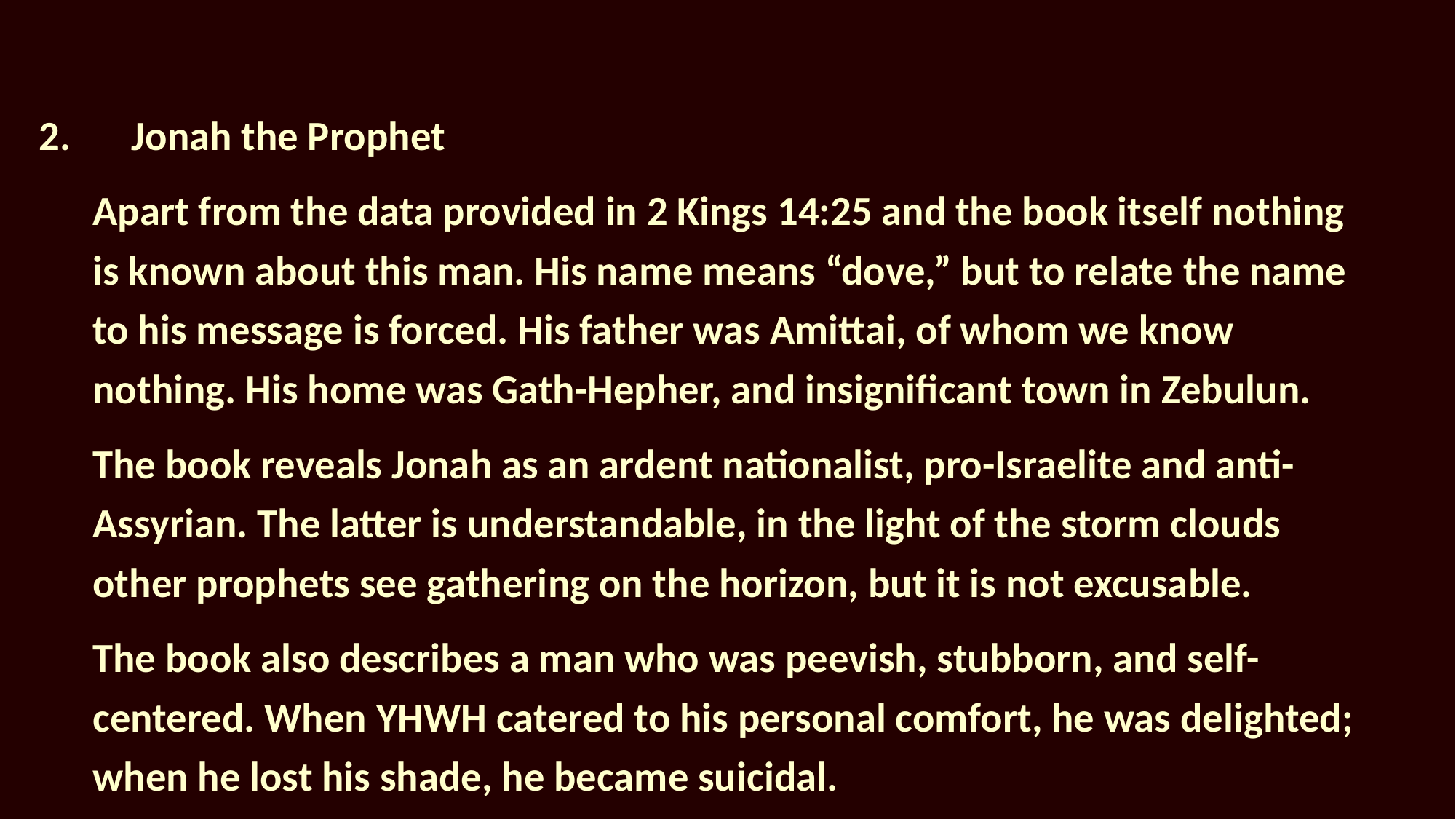

2.	Jonah the Prophet
Apart from the data provided in 2 Kings 14:25 and the book itself nothing is known about this man. His name means “dove,” but to relate the name to his message is forced. His father was Amittai, of whom we know nothing. His home was Gath-Hepher, and insignificant town in Zebulun.
The book reveals Jonah as an ardent nationalist, pro-Israelite and anti-Assyrian. The latter is understandable, in the light of the storm clouds other prophets see gathering on the horizon, but it is not excusable.
The book also describes a man who was peevish, stubborn, and self-centered. When YHWH catered to his personal comfort, he was delighted; when he lost his shade, he became suicidal.